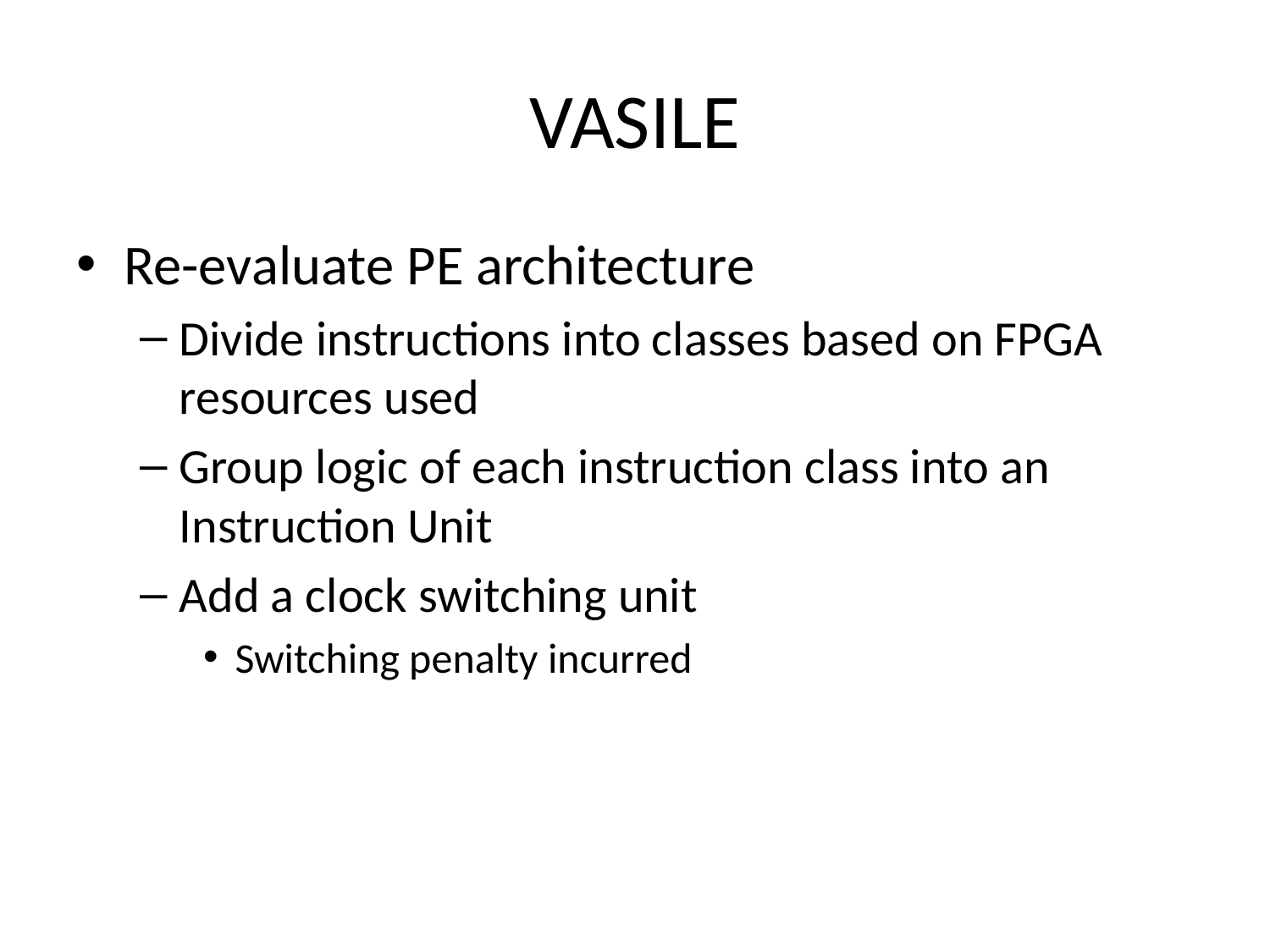

# VASILE
Re-evaluate PE architecture
Divide instructions into classes based on FPGA resources used
Group logic of each instruction class into an Instruction Unit
Add a clock switching unit
Switching penalty incurred